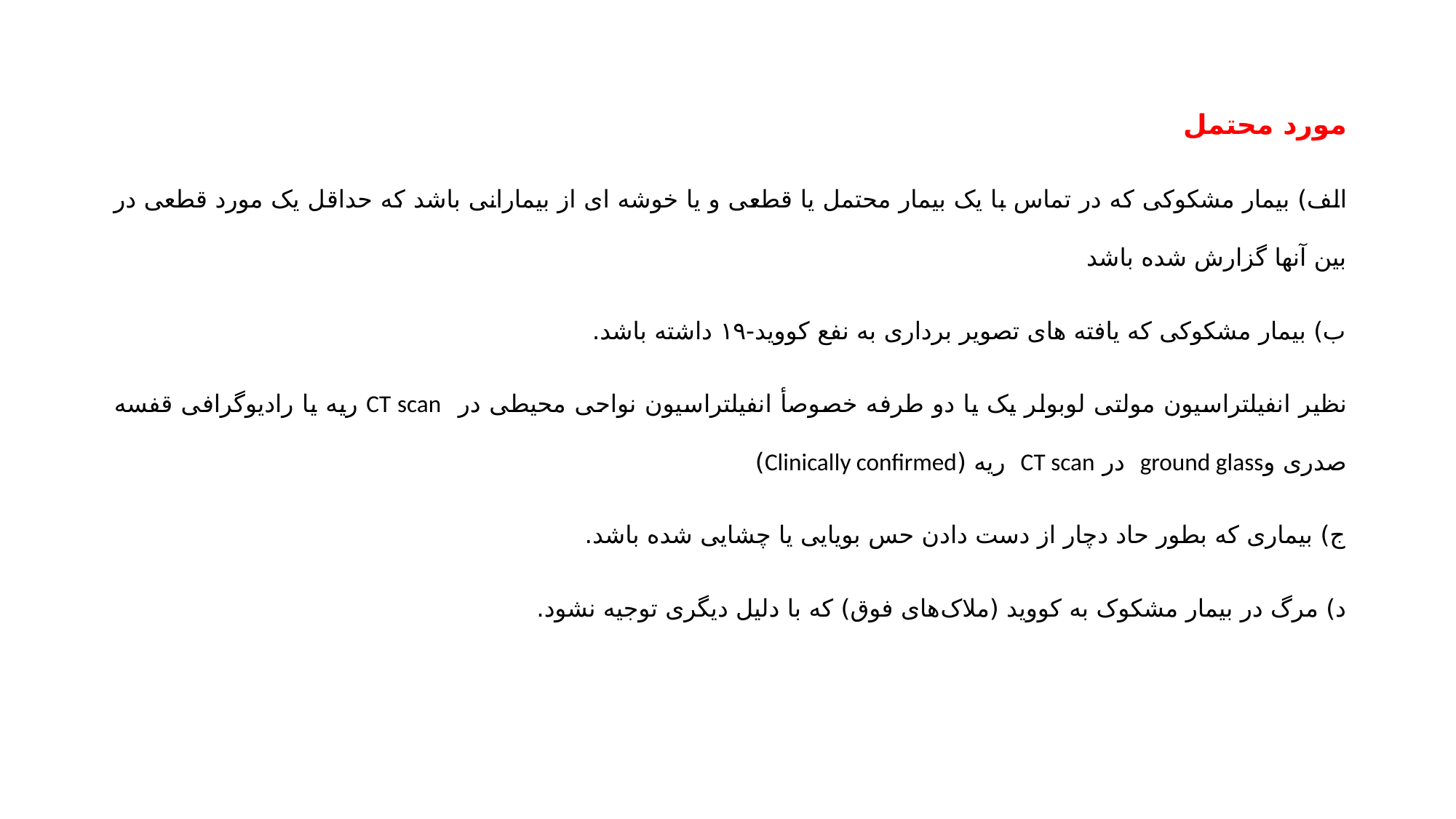

مورد محتمل
الف) بیمار مشکوکی که در تماس با یک بیمار محتمل يا قطعی و یا خوشه ای از بیمارانی باشد که حداقل یک مورد قطعی در بین آنها گزارش شده باشد
ب) بیمار مشکوکی که یافته های تصویر برداری به نفع کووید-۱۹ داشته باشد.
نظیر انفیلتراسیون مولتی لوبولر یک یا دو طرفه خصوصأ انفیلتراسیون نواحی محیطی در  CT scan ریه یا رادیوگرافی قفسه صدری وground glass  در CT scan  ریه (Clinically confirmed)
ج) بیماری که بطور حاد دچار از دست دادن حس بویایی یا چشایی شده باشد.
د) مرگ در بیمار مشکوک به کووید (ملاک‌های فوق) که با دلیل دیگری توجیه نشود.